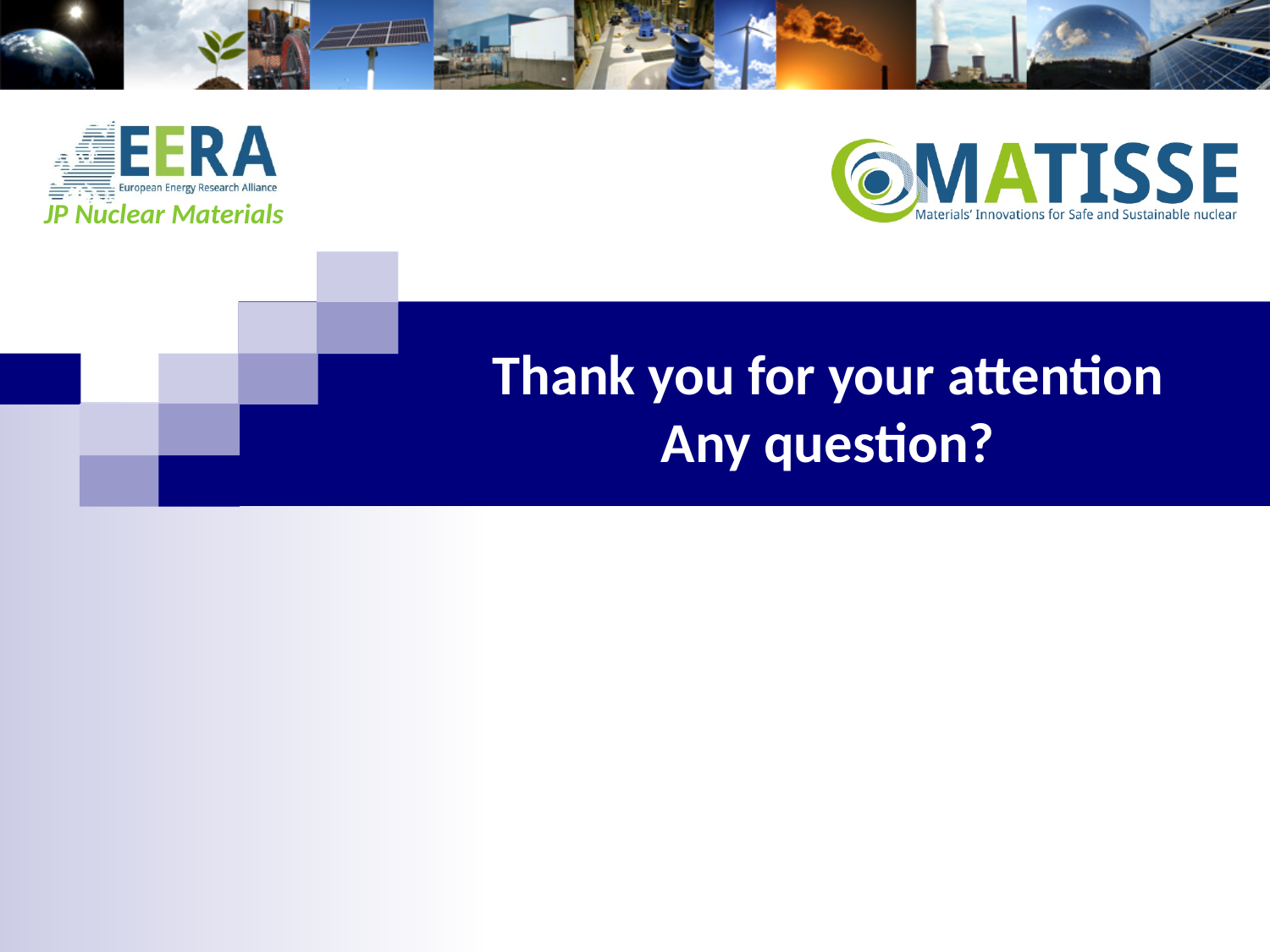

# Thank you for your attention Any question?